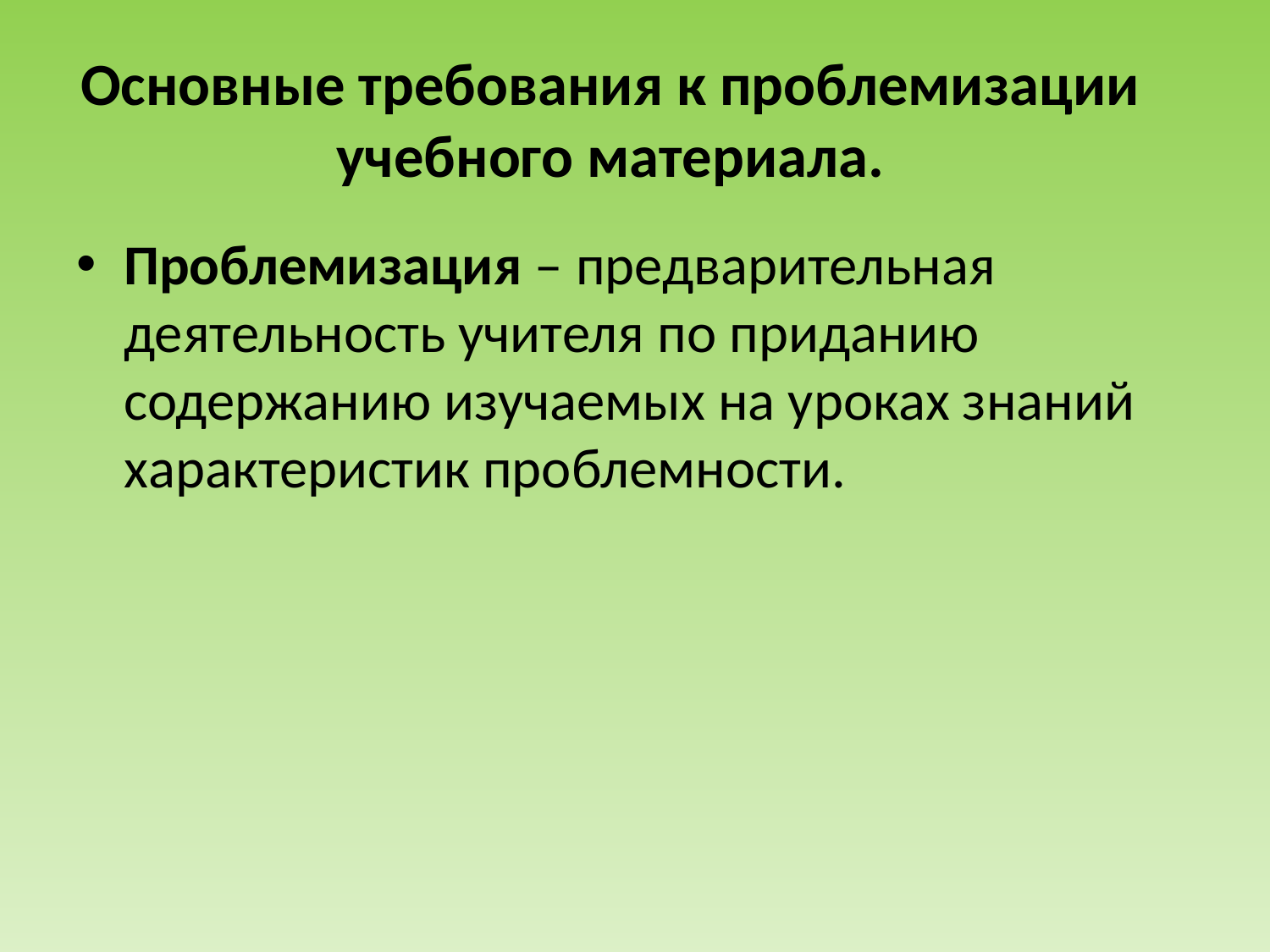

# Основные требования к проблемизации учебного материала.
Проблемизация – предварительная деятельность учителя по приданию содержанию изучаемых на уроках знаний характеристик проблемности.